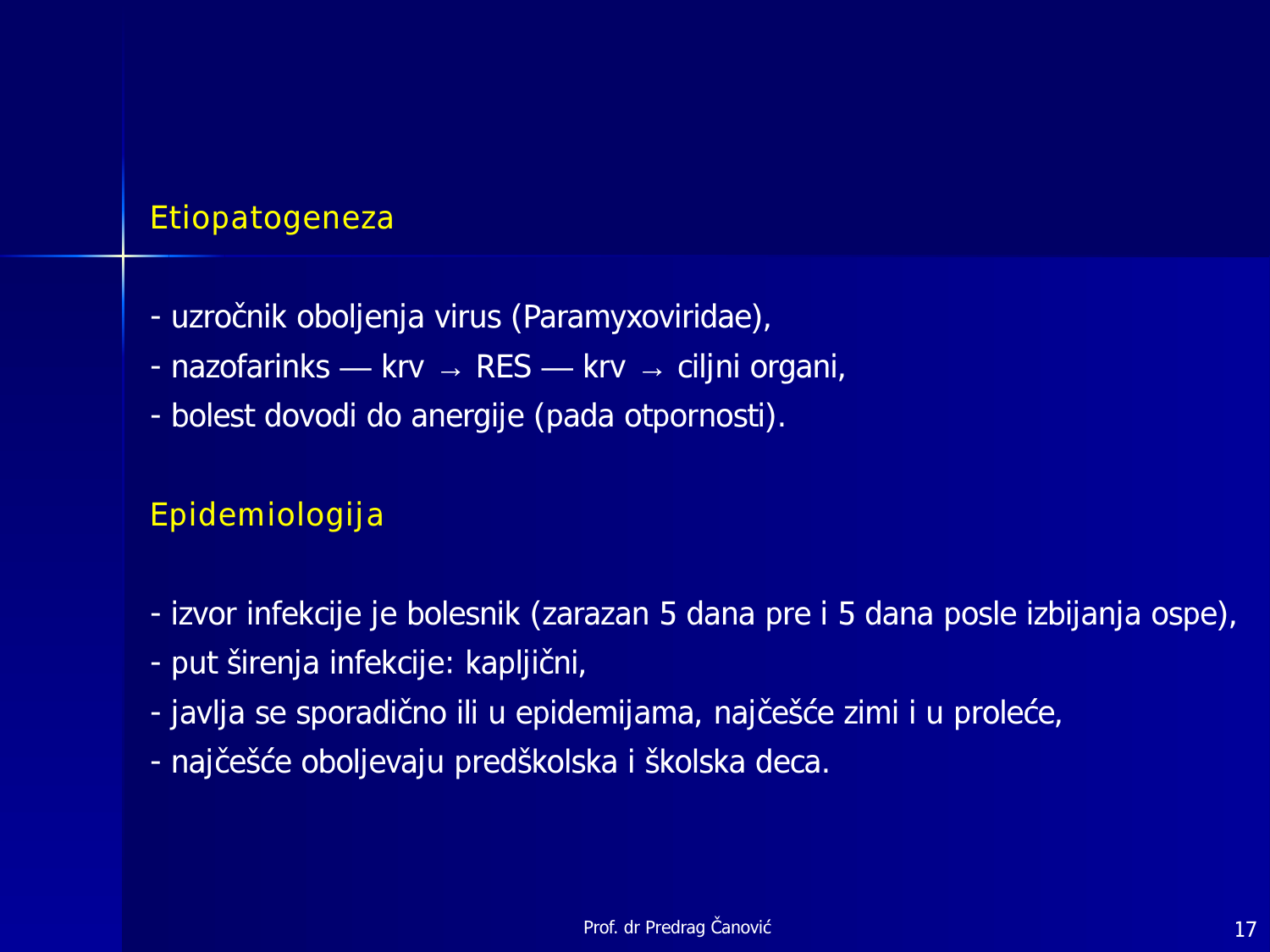

Etiopatogeneza

- uzročnik oboljenja virus (Paramyxoviridae),
- nazofarinks ― krv → RES ― krv → ciljni organi,
- bolest dovodi do anergije (pada otpornosti).

Epidemiologija

- izvor infekcije je bolesnik (zarazan 5 dana pre i 5 dana posle izbijanja ospe),
- put širenja infekcije: kapljični,
- javlja se sporadično ili u epidemijama, najčešće zimi i u proleće,
- najčešće oboljevaju predškolska i školska deca.
Prof. dr Predrag Čanović
17